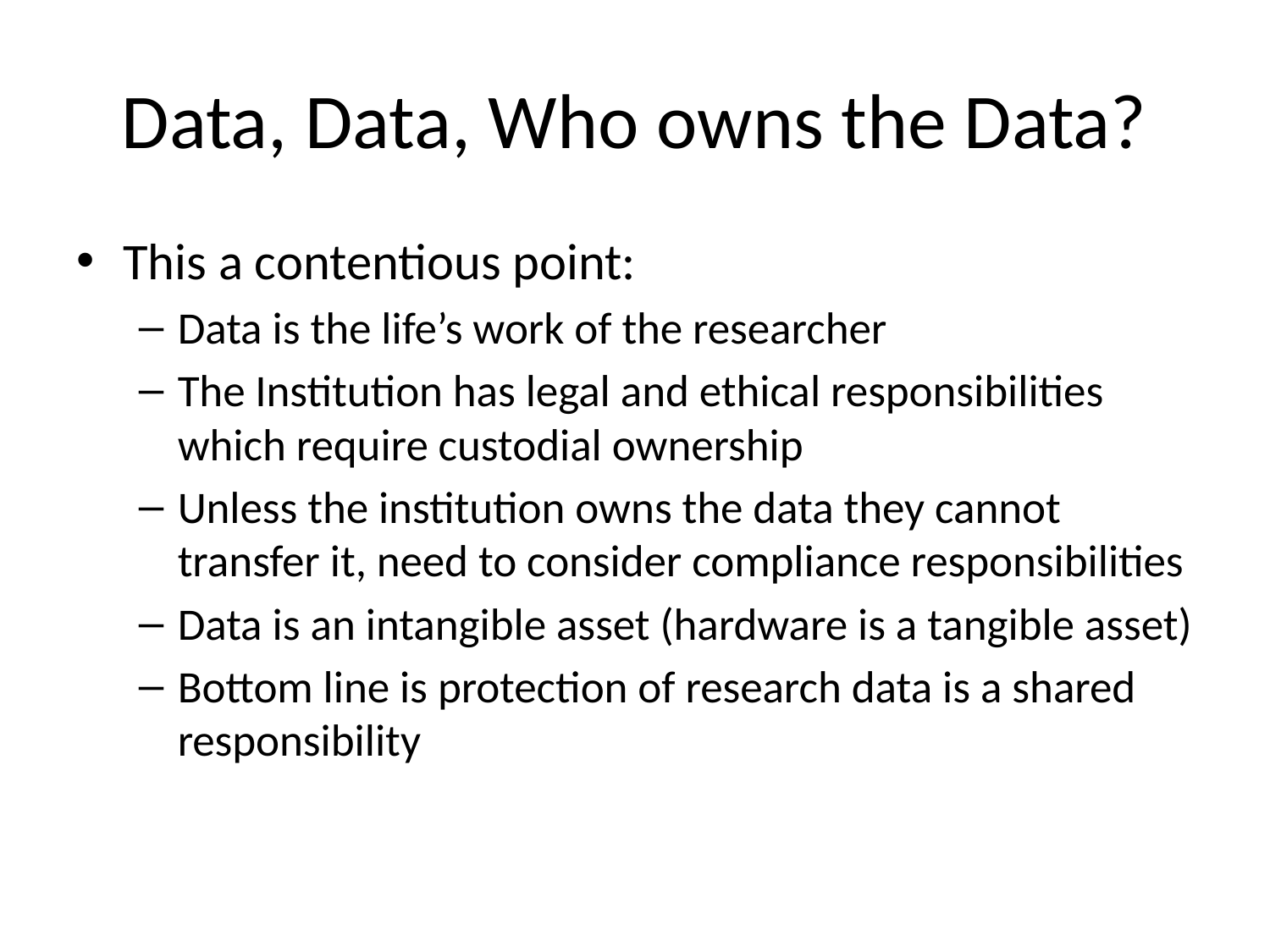

# Data, Data, Who owns the Data?
This a contentious point:
Data is the life’s work of the researcher
The Institution has legal and ethical responsibilities which require custodial ownership
Unless the institution owns the data they cannot transfer it, need to consider compliance responsibilities
Data is an intangible asset (hardware is a tangible asset)
Bottom line is protection of research data is a shared responsibility